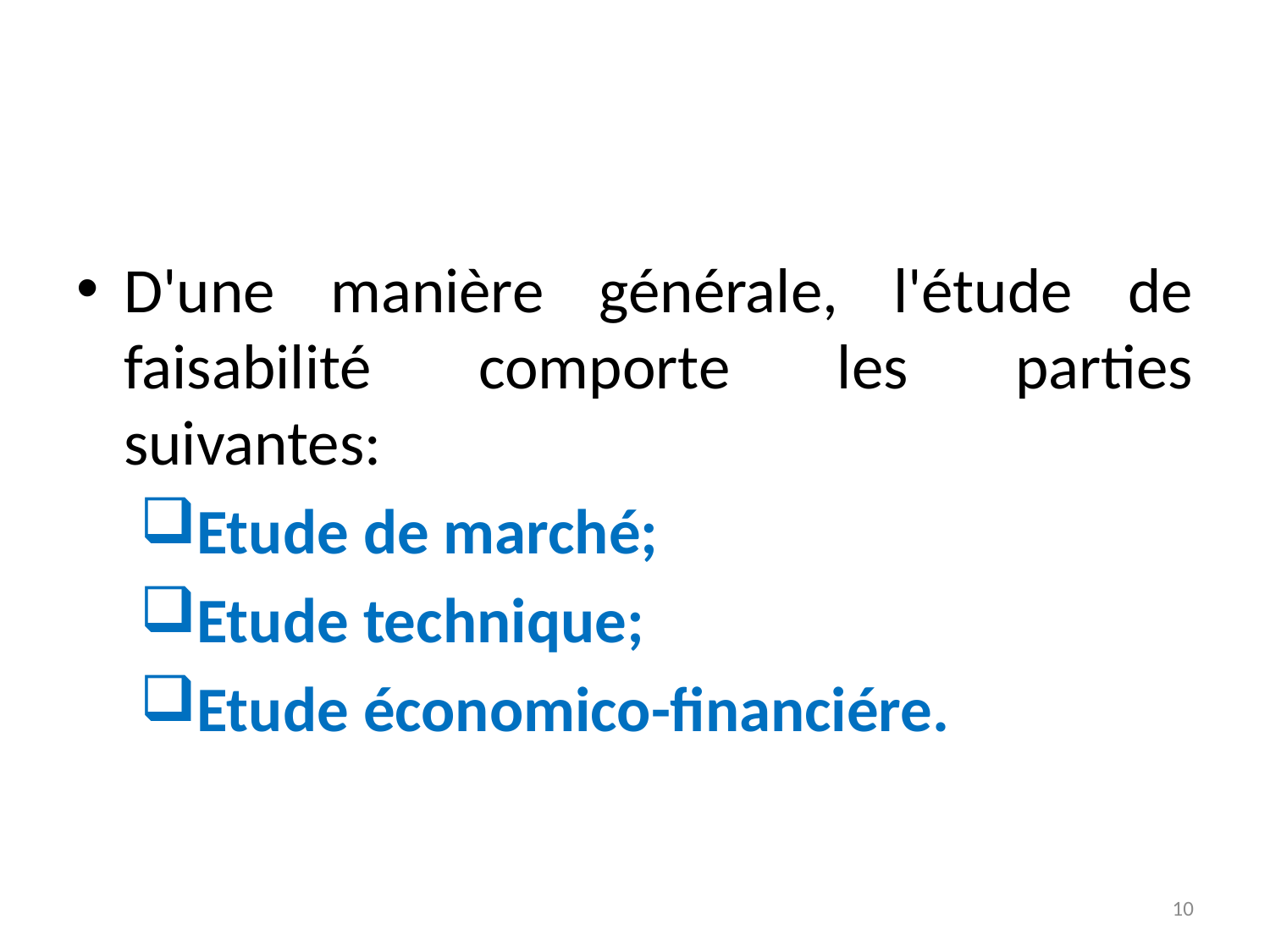

D'une manière générale, l'étude de faisabilité comporte les parties suivantes:
Etude de marché;
Etude technique;
Etude économico-financiére.

10